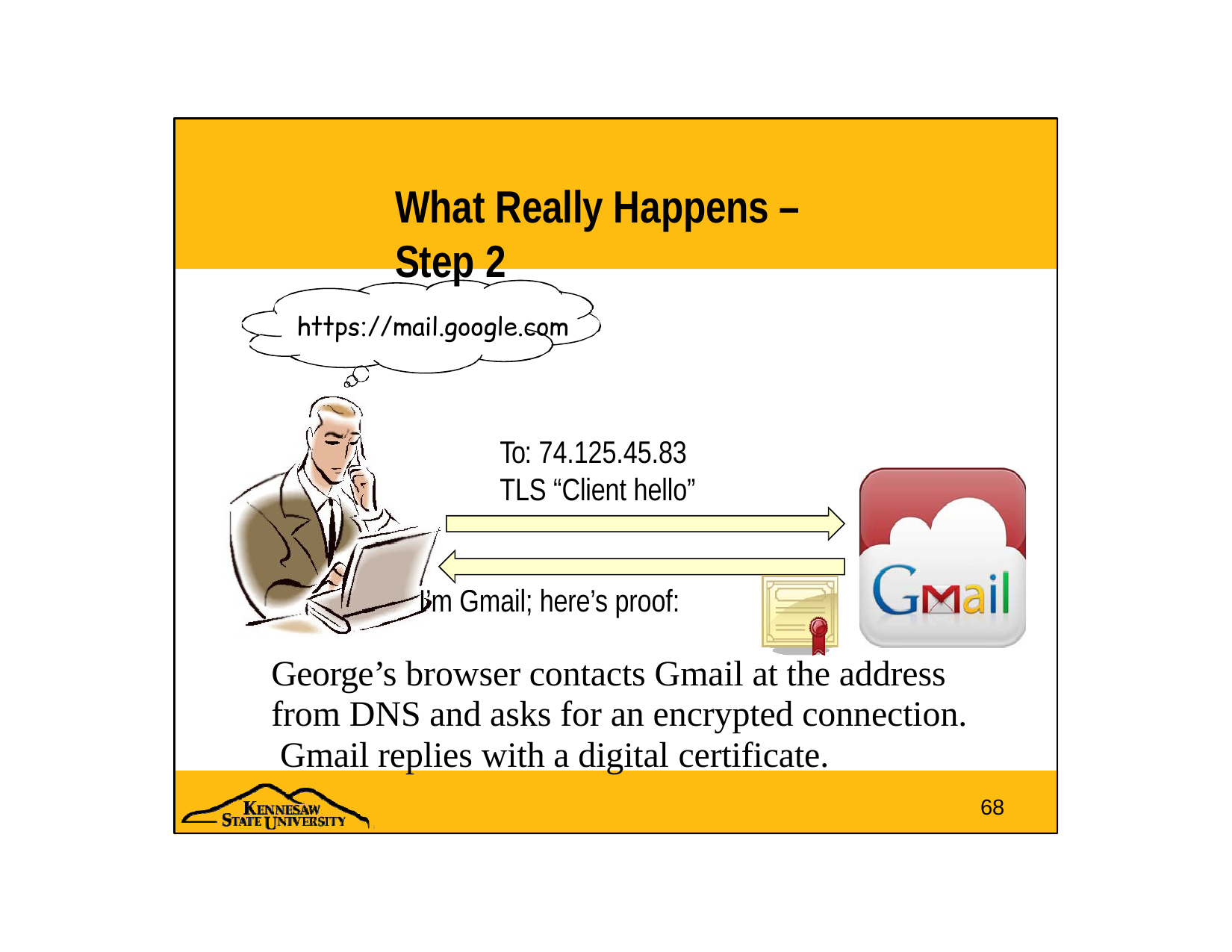

# What Really Happens – Step 2

https://mail.google.com

To: 74.125.45.83
TLS “Client hello”

I’m Gmail; here’s proof:

George’s browser contacts Gmail at the address  from DNS and asks for an encrypted connection.  Gmail replies with a digital certificate.

68